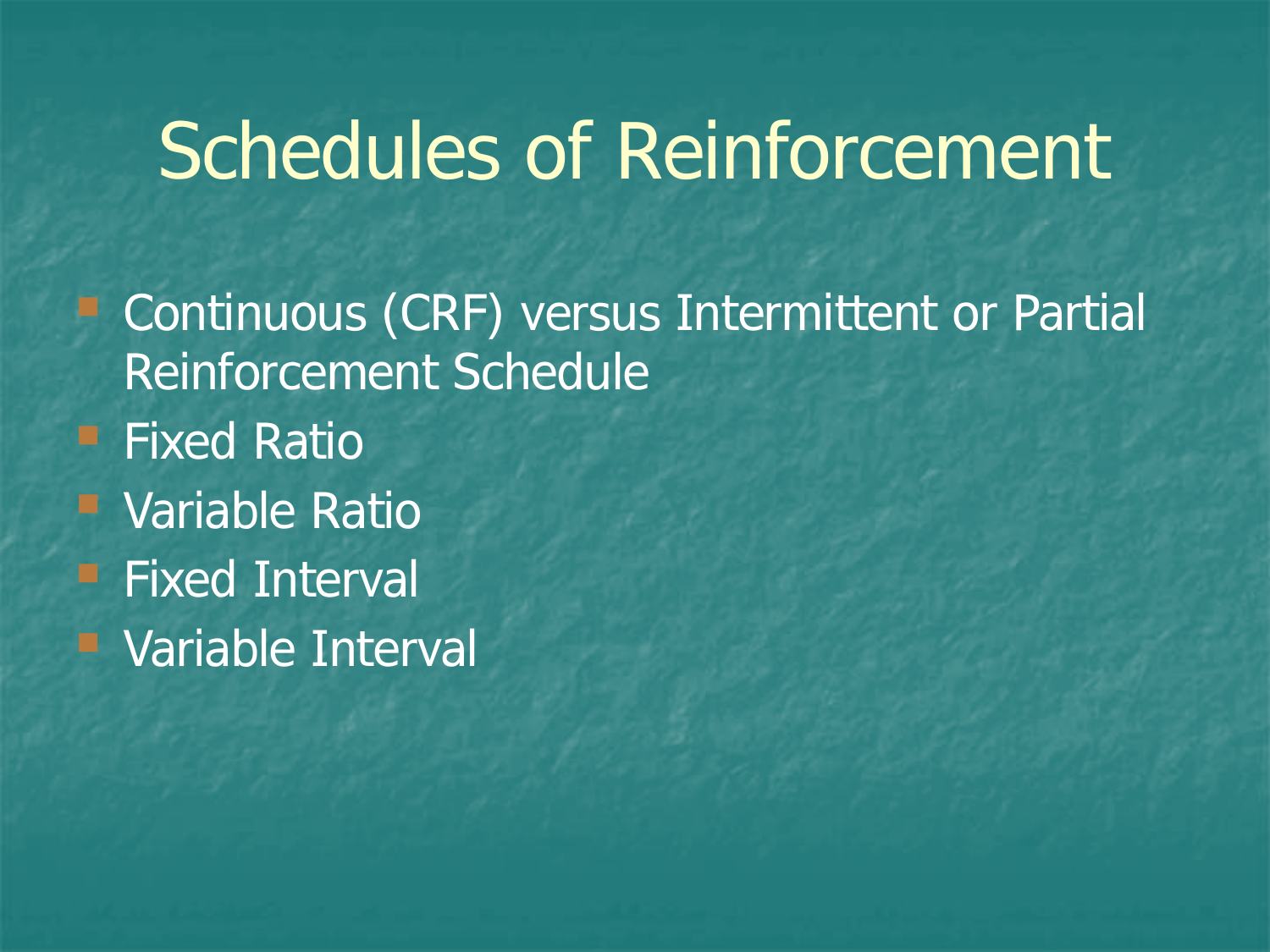

# Schedules of Reinforcement
Continuous (CRF) versus Intermittent or Partial Reinforcement Schedule
Fixed Ratio
Variable Ratio
Fixed Interval
Variable Interval